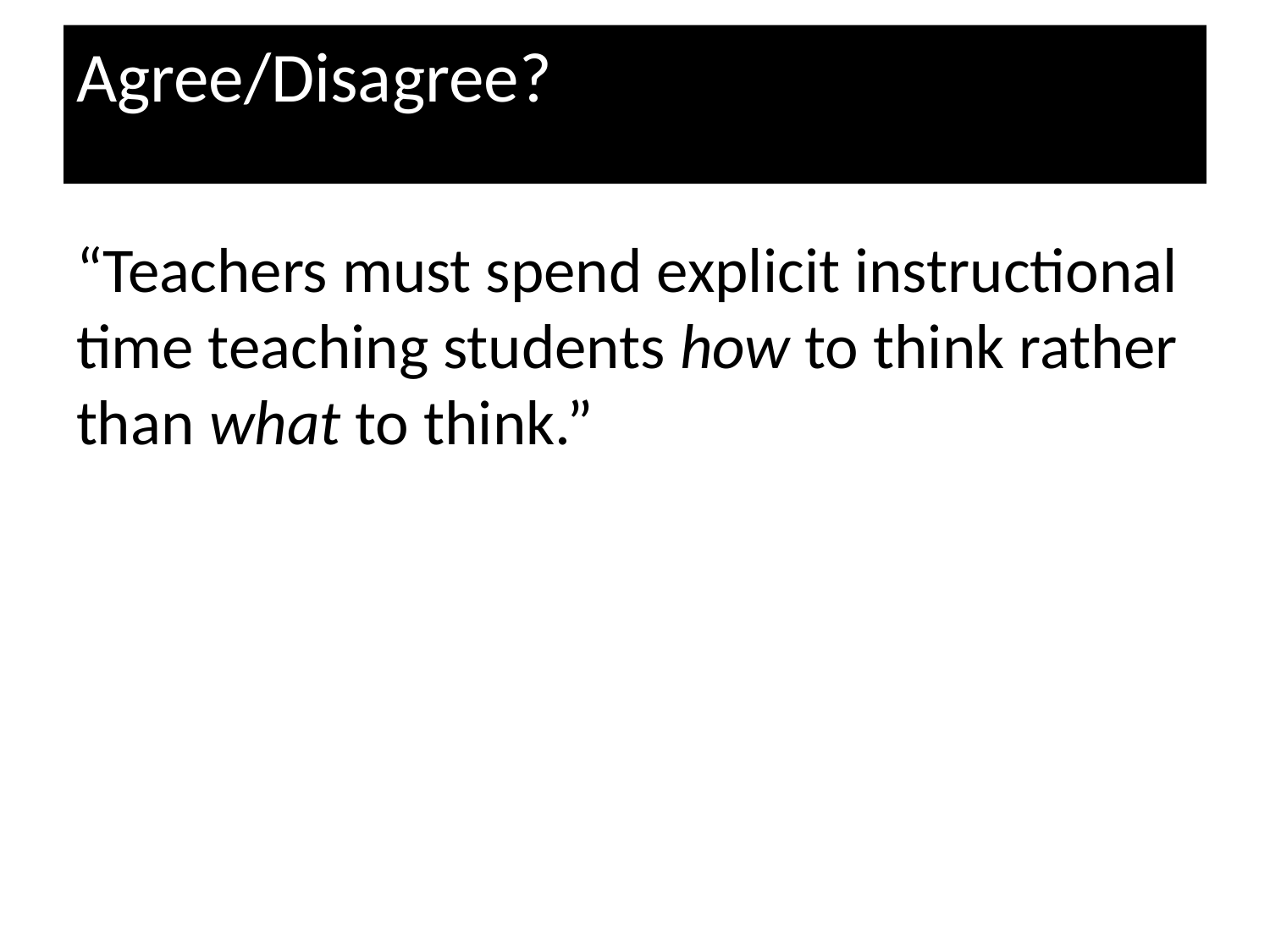

# Agree/Disagree?
“Teachers must spend explicit instructional time teaching students how to think rather than what to think.”